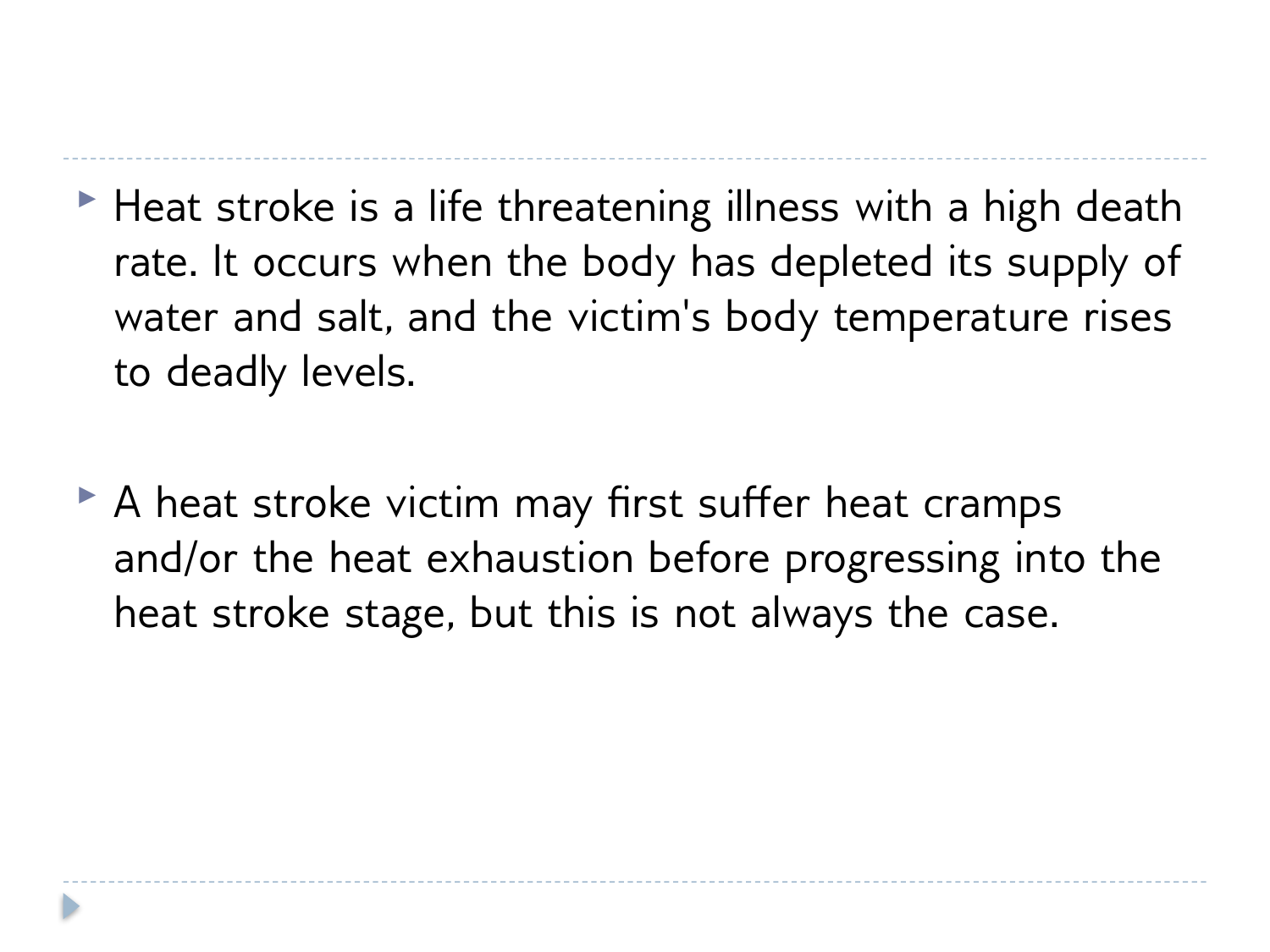

#
Heat stroke is a life threatening illness with a high death rate. It occurs when the body has depleted its supply of water and salt, and the victim's body temperature rises to deadly levels.

A heat stroke victim may first suffer heat cramps and/or the heat exhaustion before progressing into the heat stroke stage, but this is not always the case.